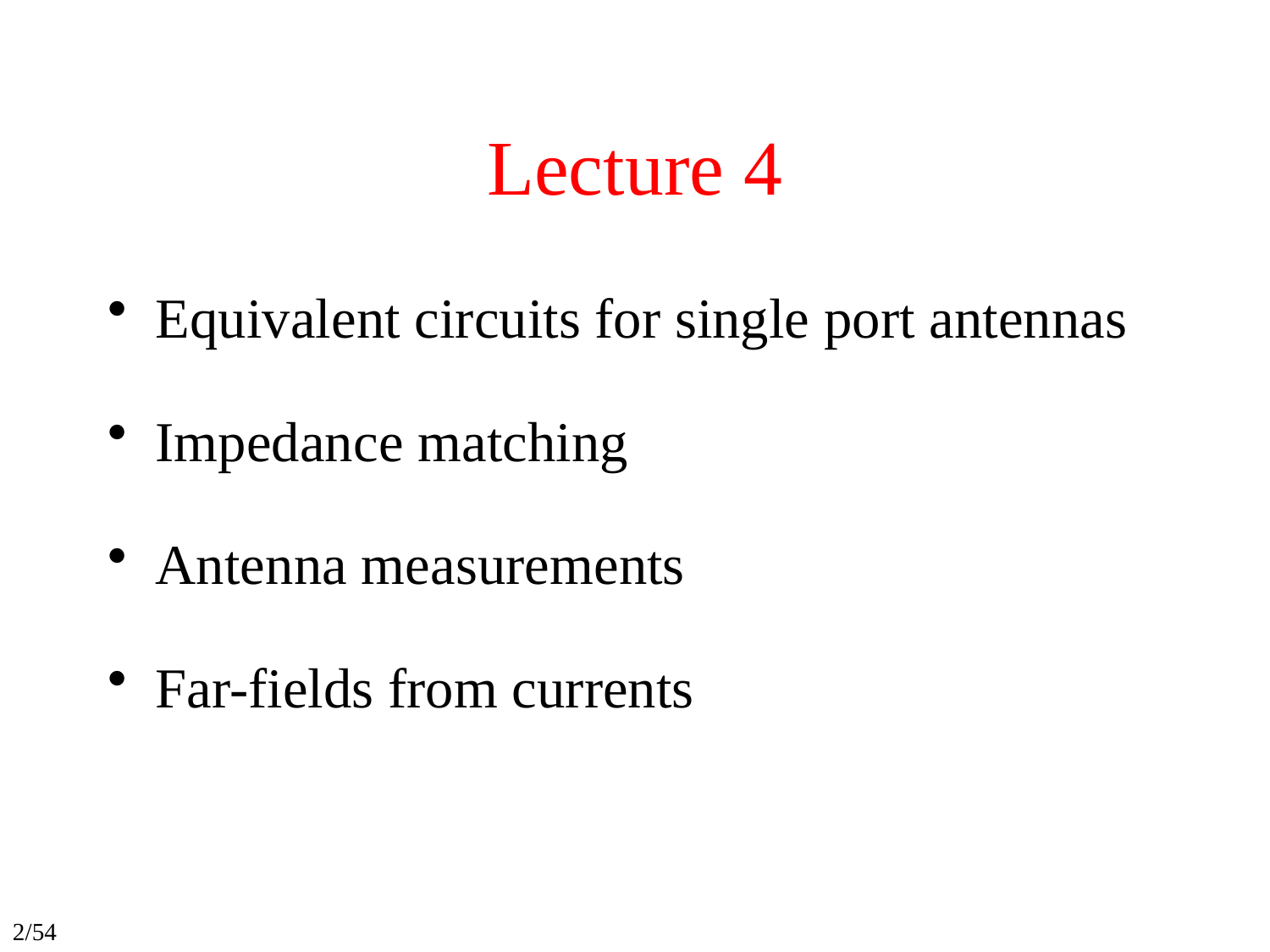

# Lecture 4
Equivalent circuits for single port antennas

Impedance matching

Antenna measurements

Far-fields from currents